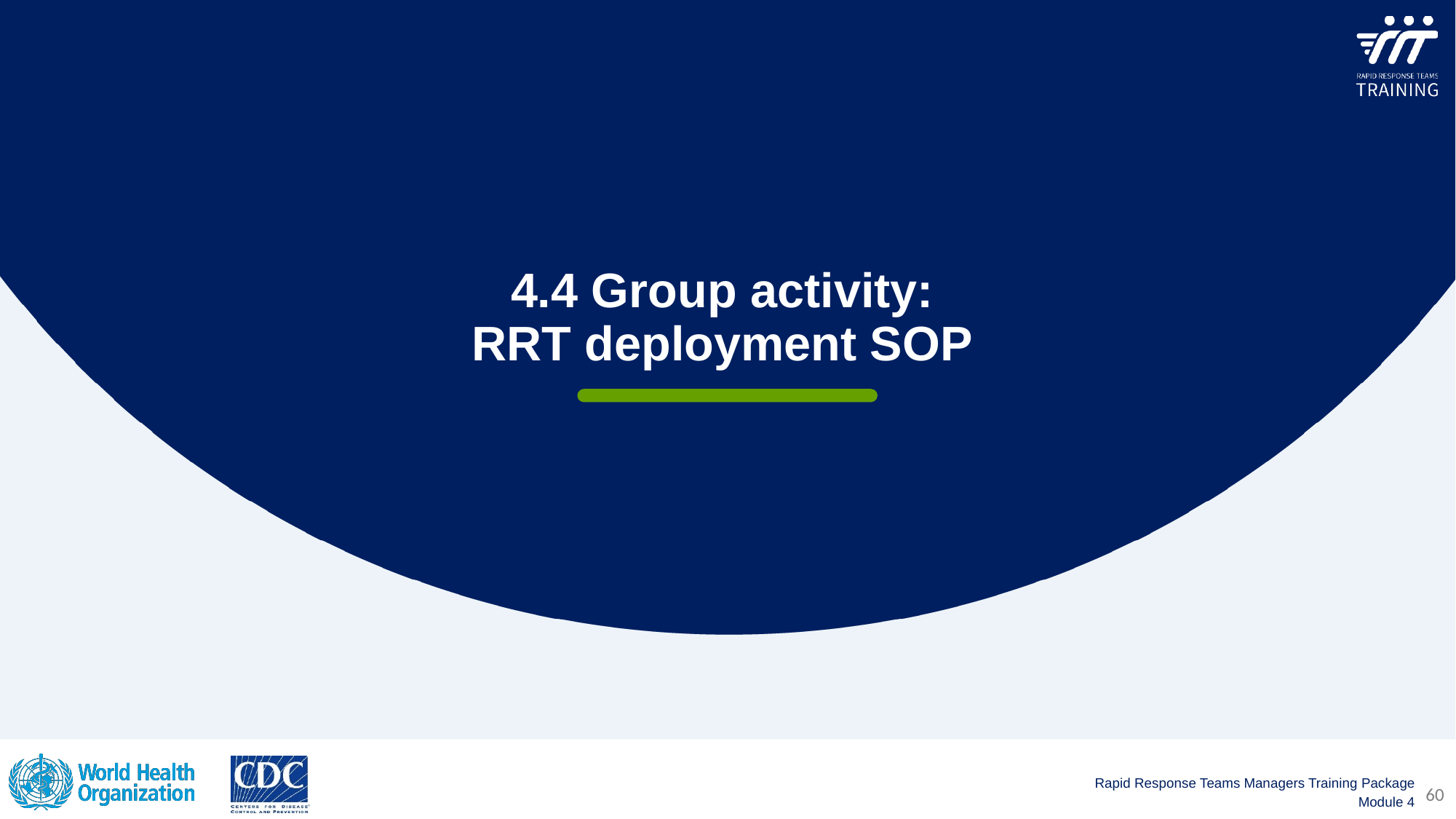

4.4 Group activity:
RRT deployment SOP
60